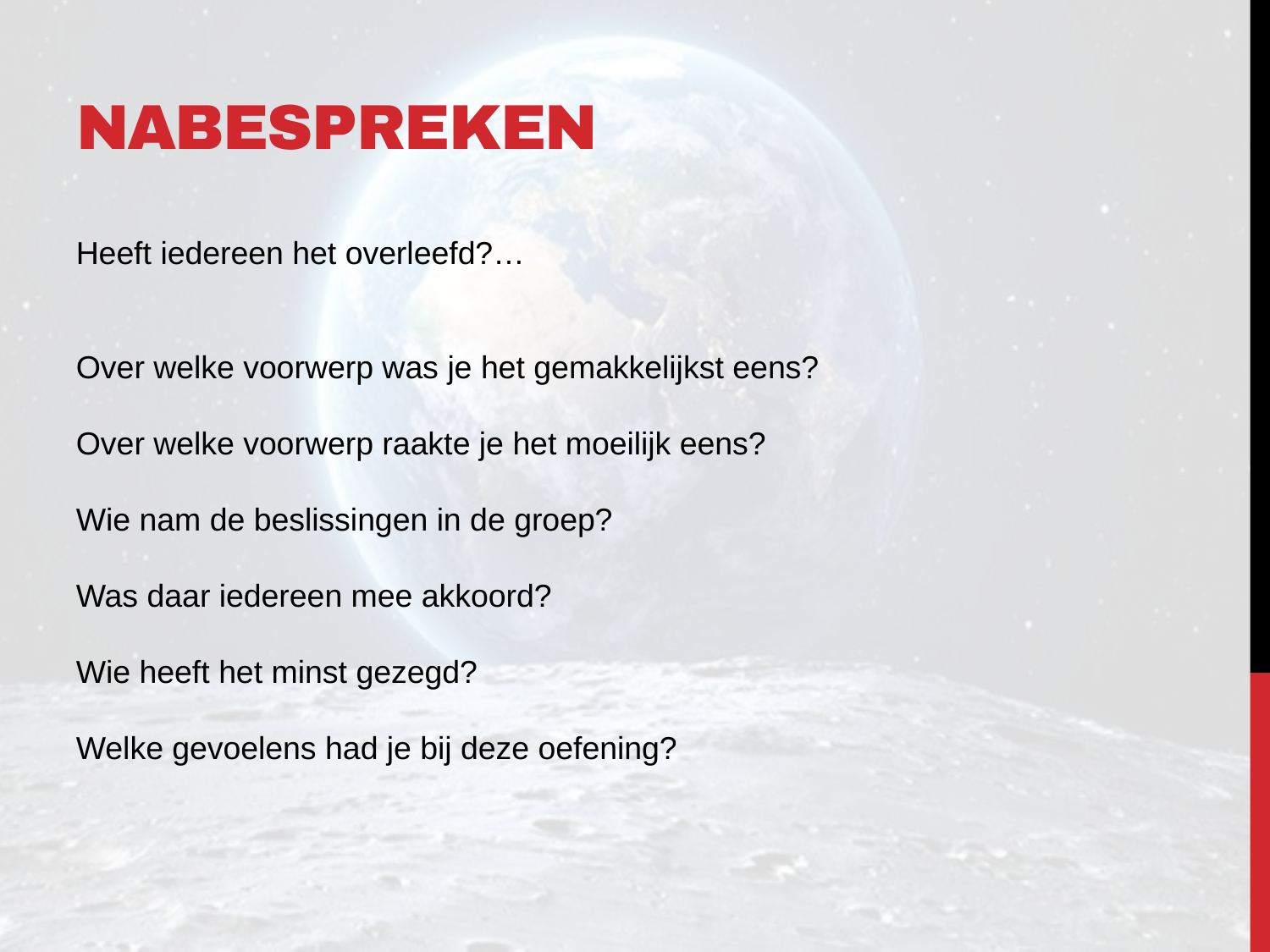

# Nabespreken
Heeft iedereen het overleefd?…

Over welke voorwerp was je het gemakkelijkst eens?

Over welke voorwerp raakte je het moeilijk eens?

Wie nam de beslissingen in de groep?

Was daar iedereen mee akkoord?

Wie heeft het minst gezegd?

Welke gevoelens had je bij deze oefening?